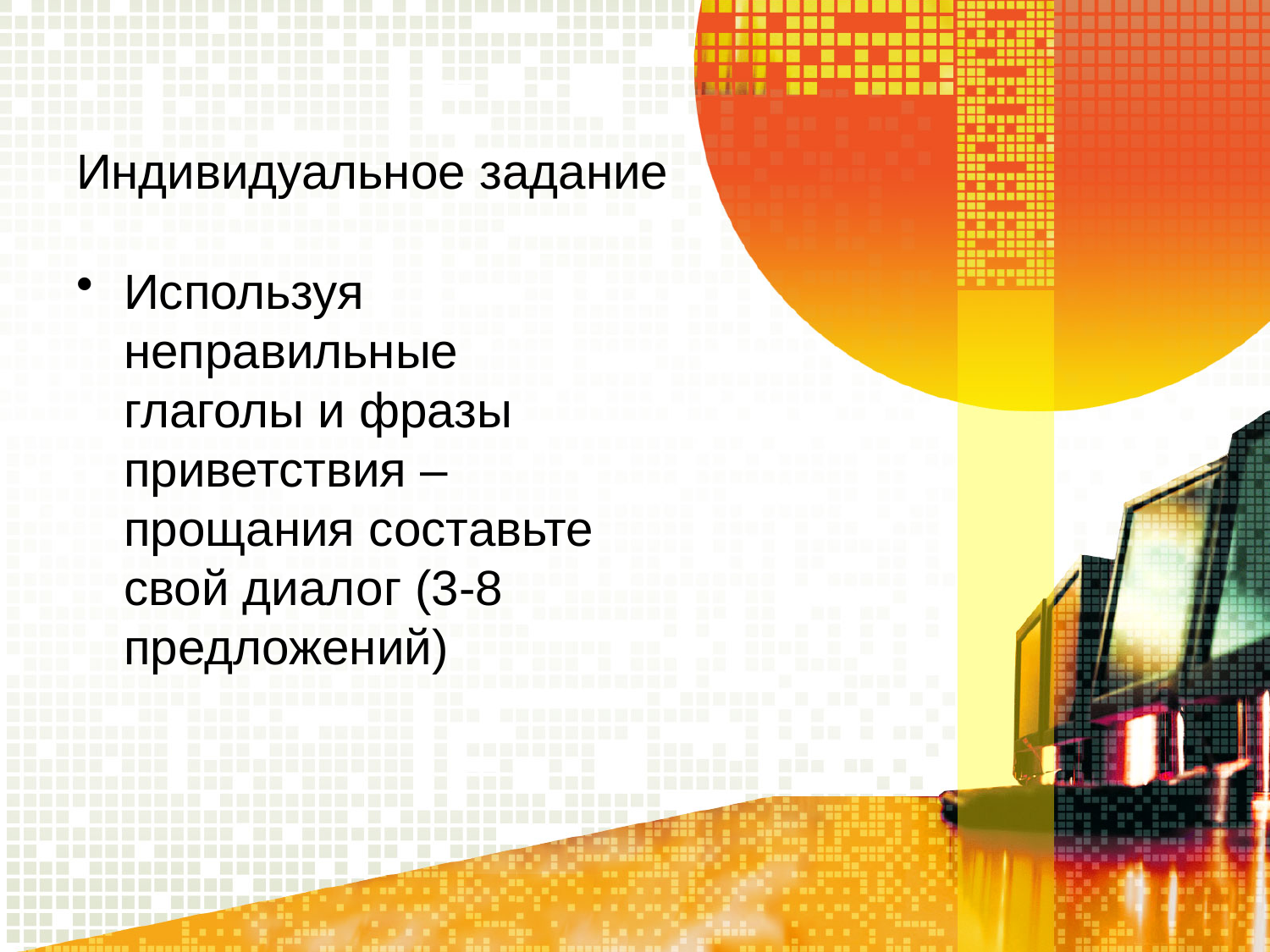

# Индивидуальное задание
Используя неправильные глаголы и фразы приветствия – прощания составьте свой диалог (3-8 предложений)